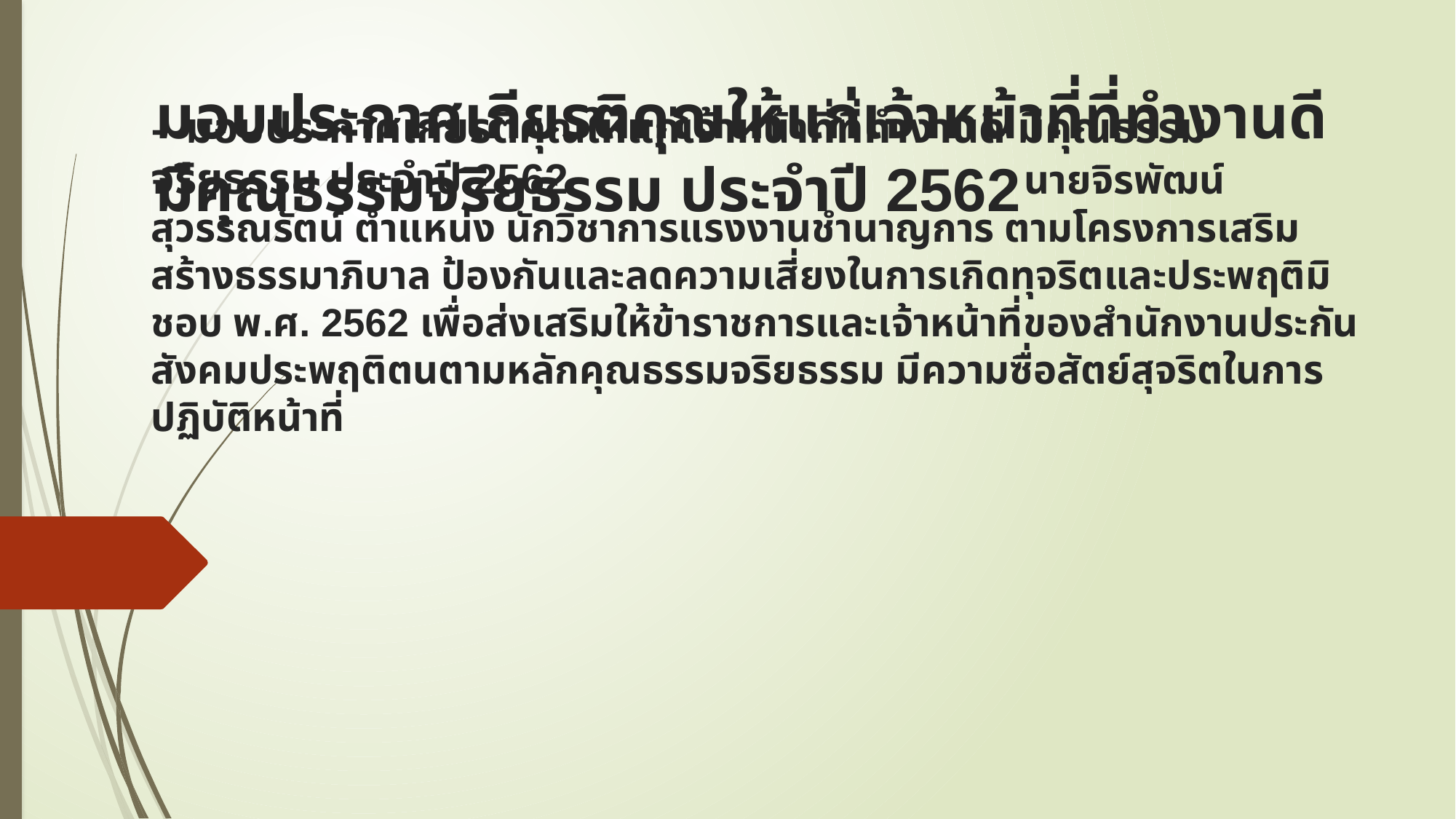

# มอบประกาศเกียรติคุณให้แก่เจ้าหน้าที่ที่ทำงานดี มีคุณธรรมจริยธรรม ประจำปี 2562
-  มอบประกาศเกียรติคุณให้แก่เจ้าหน้าที่ที่ทำงานดี มีคุณธรรมจริยธรรม ประจำปี 2562					นายจิรพัฒน์  สุวรรณรัตน์ ตำแหน่ง นักวิชาการแรงงานชำนาญการ ตามโครงการเสริมสร้างธรรมาภิบาล ป้องกันและลดความเสี่ยงในการเกิดทุจริตและประพฤติมิชอบ พ.ศ. 2562 เพื่อส่งเสริมให้ข้าราชการและเจ้าหน้าที่ของสำนักงานประกันสังคมประพฤติตนตามหลักคุณธรรมจริยธรรม มีความซื่อสัตย์สุจริตในการปฏิบัติหน้าที่